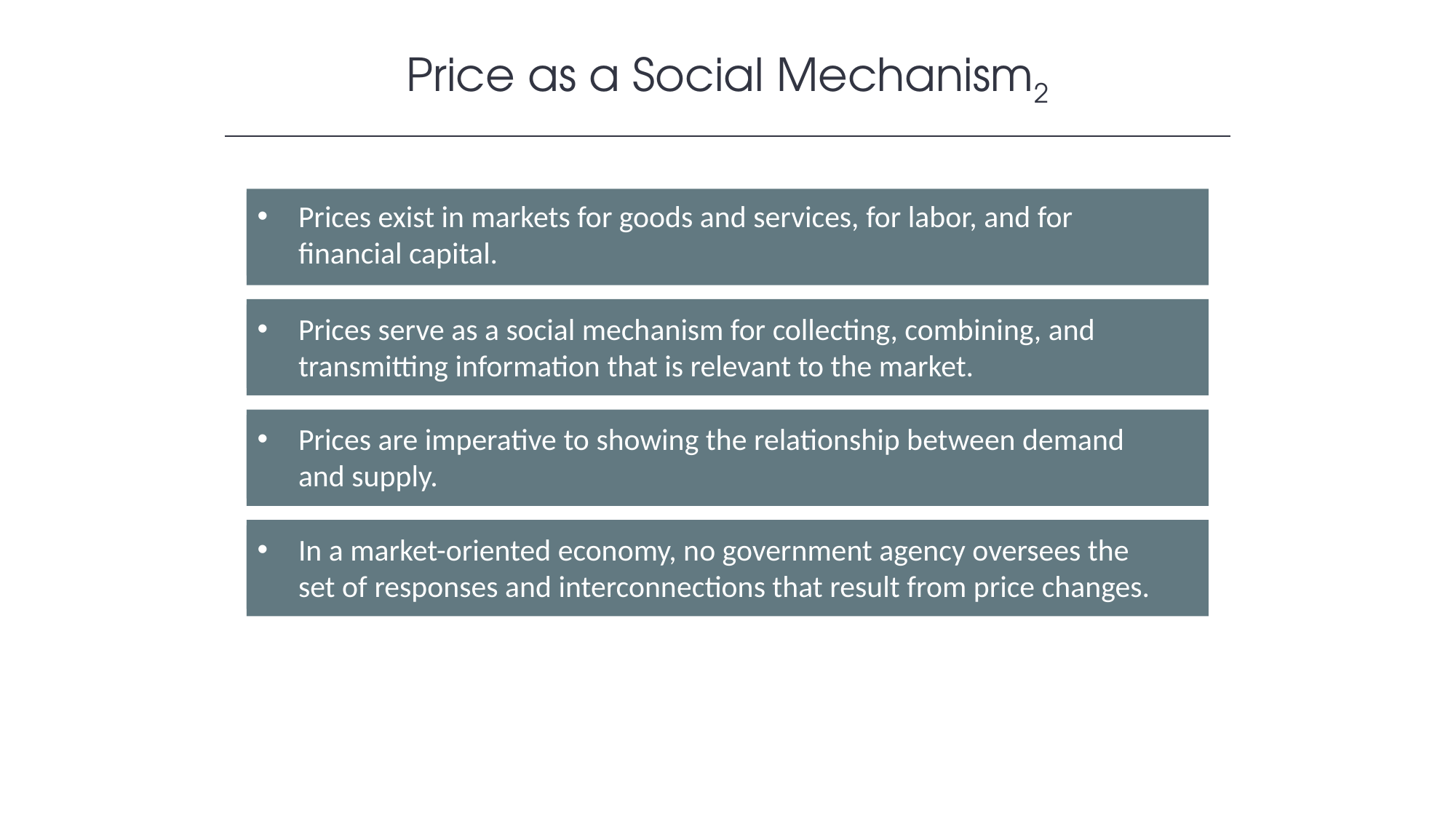

Price as a Social Mechanism2

Prices exist in markets for goods and services, for labor, and for financial capital.

Prices serve as a social mechanism for collecting, combining, and transmitting information that is relevant to the market.

Prices are imperative to showing the relationship between demand and supply.

In a market-oriented economy, no government agency oversees the set of responses and interconnections that result from price changes.